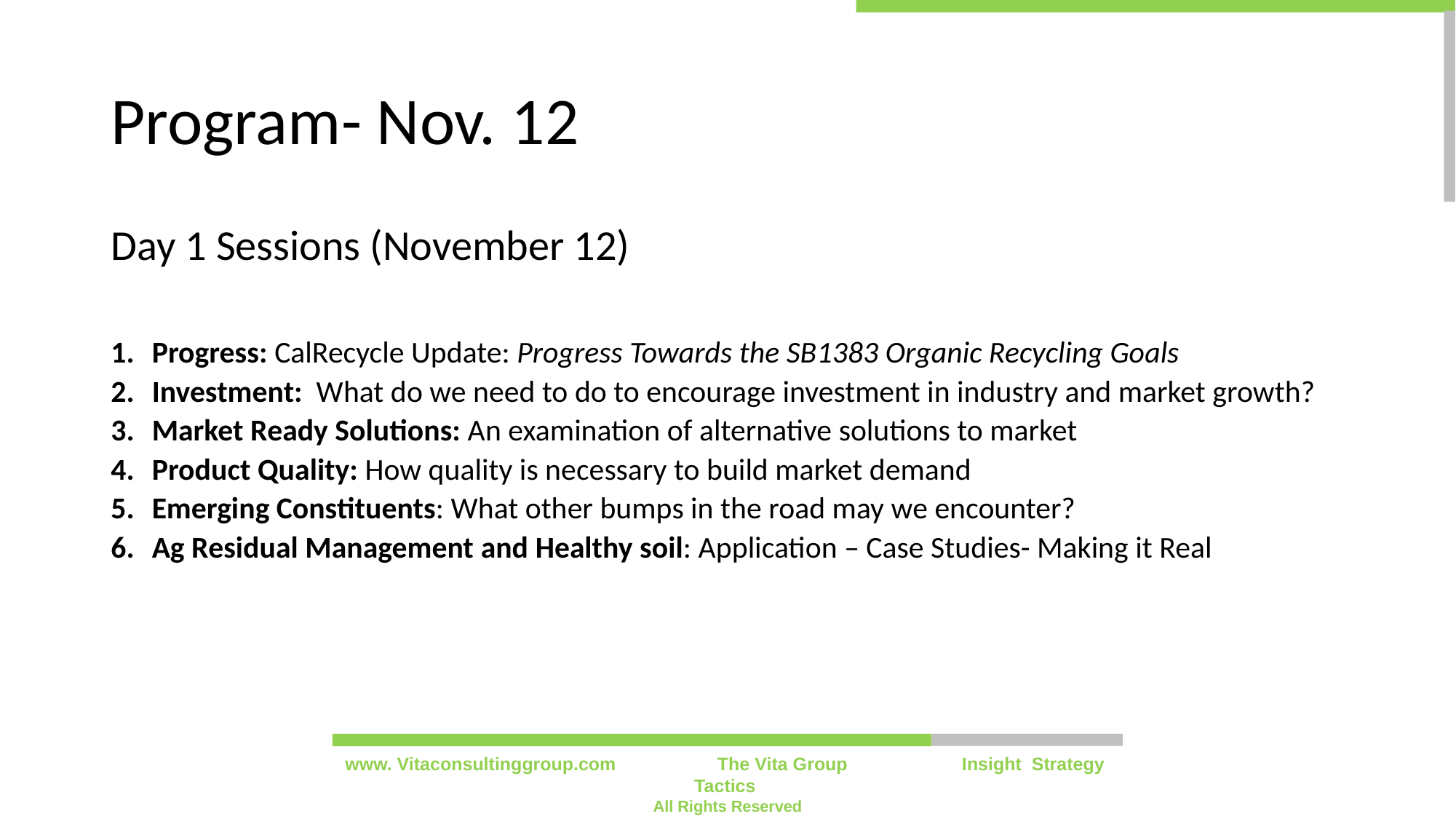

# Program- Nov. 12

Day 1 Sessions (November 12)

Progress: CalRecycle Update: Progress Towards the SB1383 Organic Recycling Goals
Investment:  What do we need to do to encourage investment in industry and market growth?
Market Ready Solutions: An examination of alternative solutions to market
Product Quality: How quality is necessary to build market demand
Emerging Constituents: What other bumps in the road may we encounter?
Ag Residual Management and Healthy soil: Application – Case Studies- Making it Real

www. Vitaconsultinggroup.com                    The Vita Group	              Insight  Strategy  Tactics
All Rights Reserved